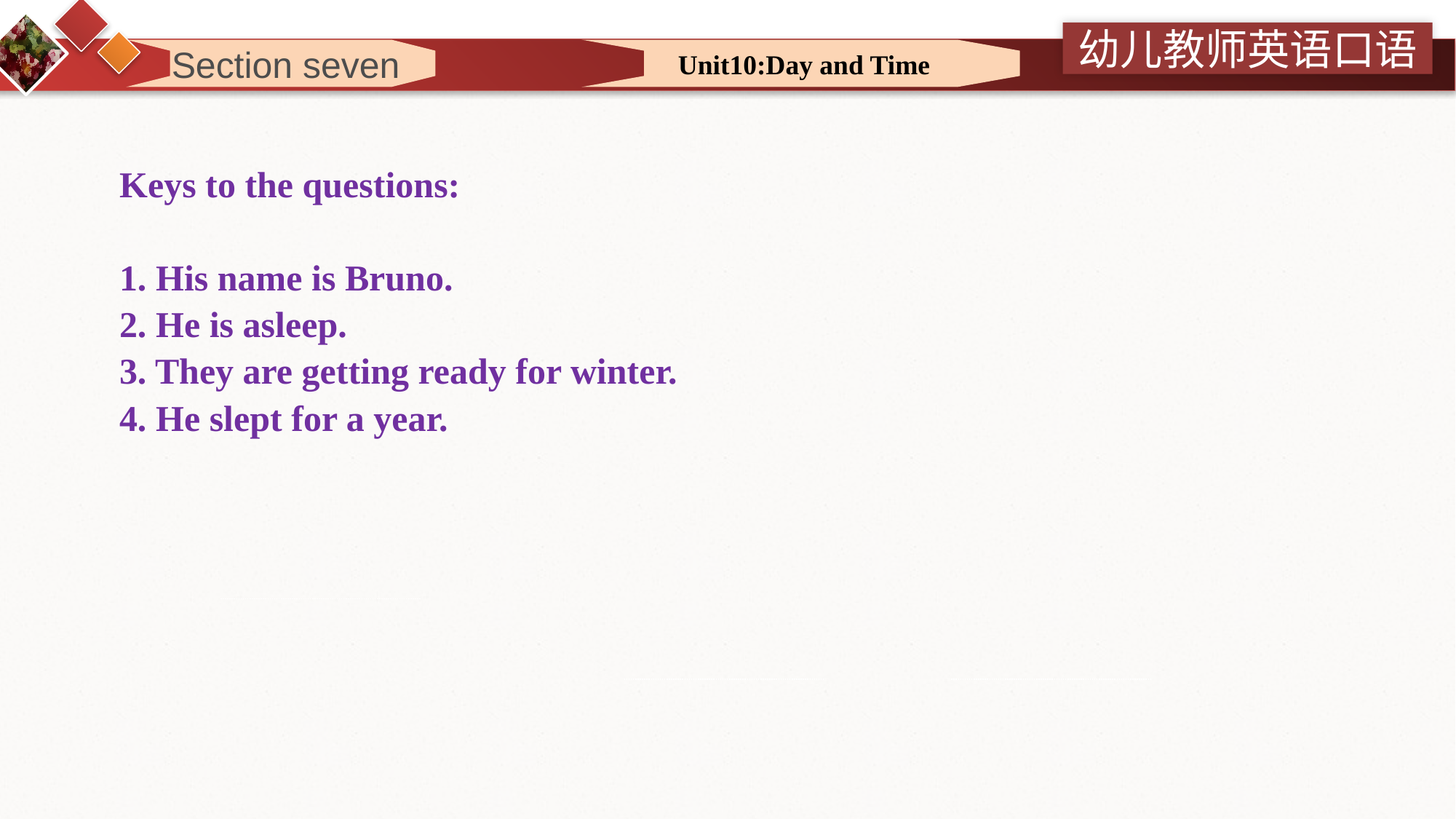

Section seven
 Unit10:Day and Time
Keys to the questions:

1. His name is Bruno.
2. He is asleep.
3. They are getting ready for winter.
4. He slept for a year.